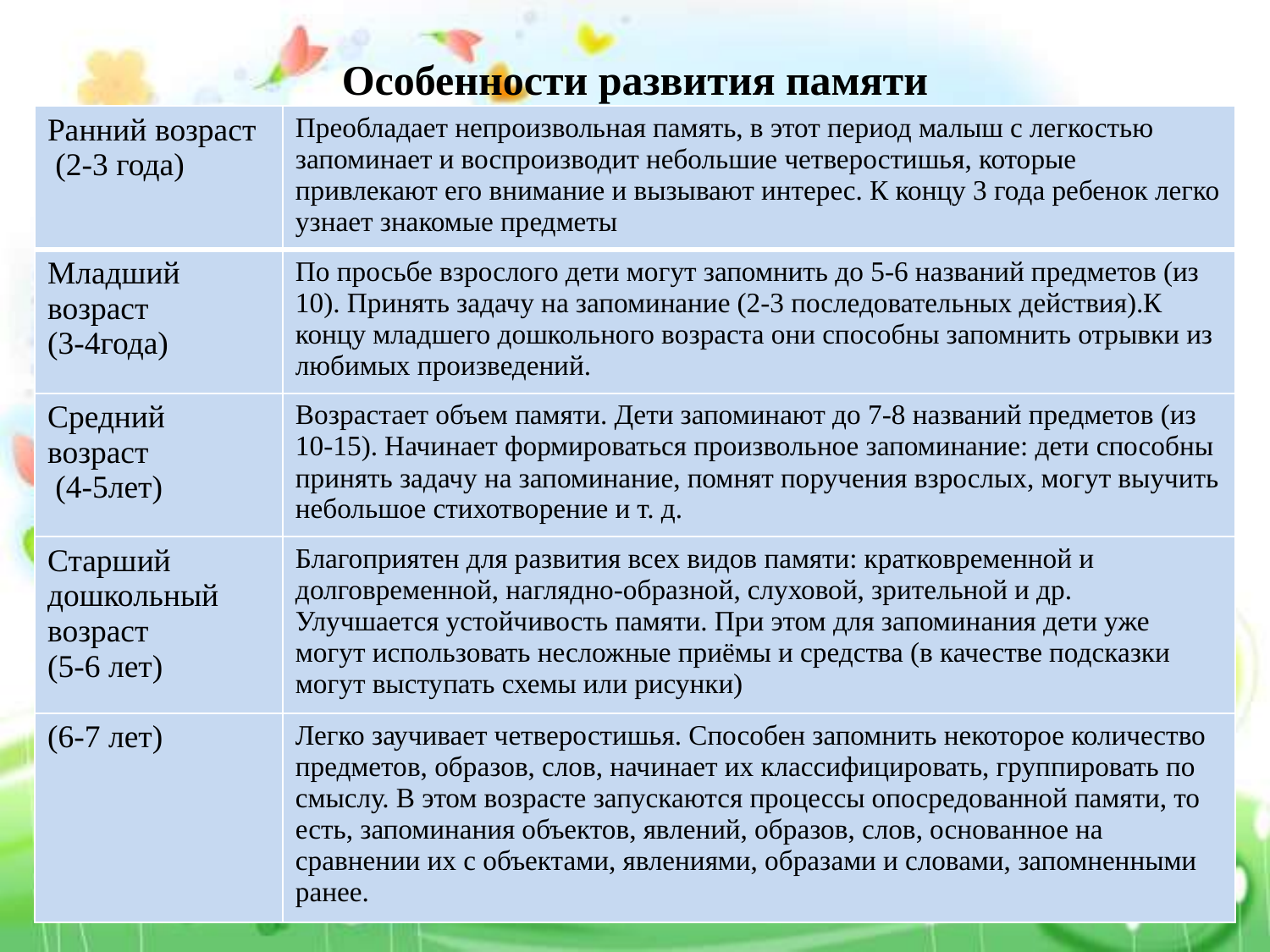

# Особенности развития памяти
| Ранний возраст (2-3 года) | Преобладает непроизвольная память, в этот период малыш с легкостью запоминает и воспроизводит небольшие четверостишья, которые привлекают его внимание и вызывают интерес. К концу 3 года ребенок легко узнает знакомые предметы |
| --- | --- |
| Младший возраст (3-4года) | По просьбе взрослого дети могут запомнить до 5-6 названий предметов (из 10). Принять задачу на запоминание (2-3 последовательных действия).К концу младшего дошкольного возраста они способны запомнить отрывки из любимых произведений. |
| Средний возраст (4-5лет) | Возрастает объем памяти. Дети запоминают до 7-8 названий предметов (из 10-15). Начинает формироваться произвольное запоминание: дети способны принять задачу на запоминание, помнят поручения взрослых, могут выучить небольшое стихотворение и т. д. |
| Старший дошкольный возраст (5-6 лет) | Благоприятен для развития всех видов памяти: кратковременной и долговременной, наглядно-образной, слуховой, зрительной и др. Улучшается устойчивость памяти. При этом для запоминания дети уже могут использовать несложные приёмы и средства (в качестве подсказки могут выступать схемы или рисунки) |
| (6-7 лет) | Легко заучивает четверостишья. Способен запомнить некоторое количество предметов, образов, слов, начинает их классифицировать, группировать по смыслу. В этом возрасте запускаются процессы опосредованной памяти, то есть, запоминания объектов, явлений, образов, слов, основанное на сравнении их с объектами, явлениями, образами и словами, запомненными ранее. |